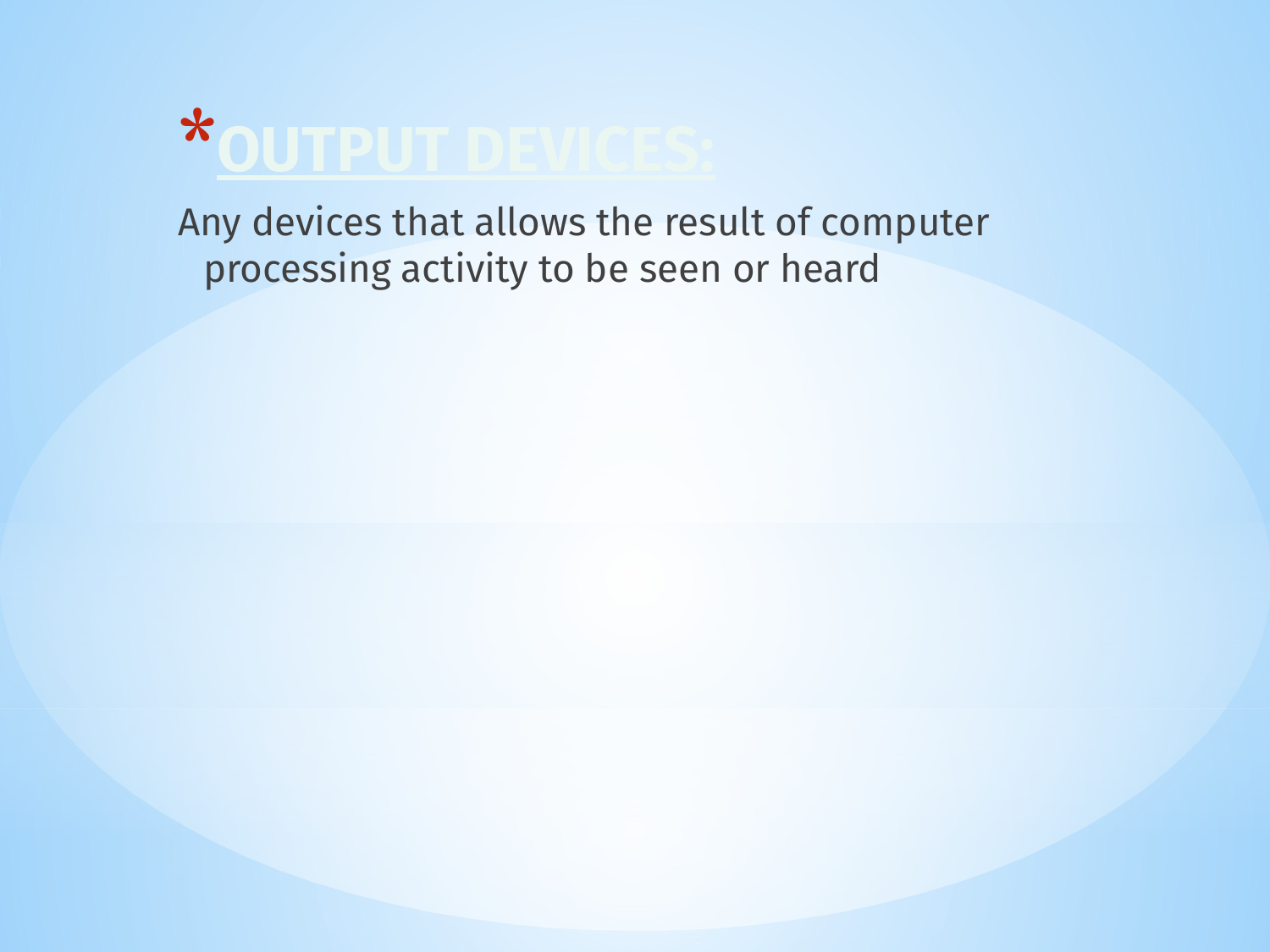

Output devices:
Any devices that allows the result of computer processing activity to be seen or heard
#